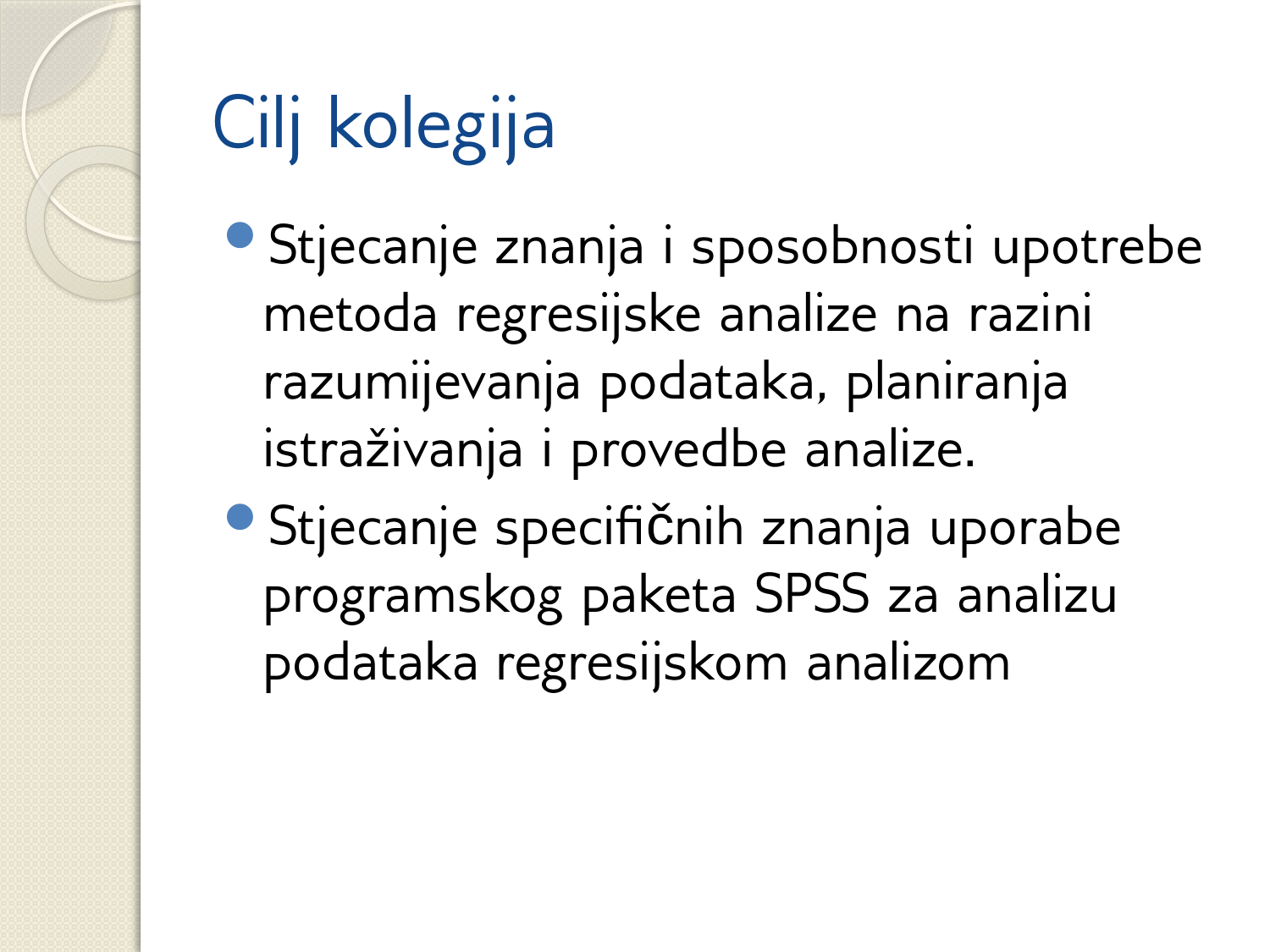

# Cilj kolegija
Stjecanje znanja i sposobnosti upotrebe metoda regresijske analize na razini razumijevanja podataka, planiranja istraživanja i provedbe analize.
Stjecanje specifičnih znanja uporabe programskog paketa SPSS za analizu podataka regresijskom analizom